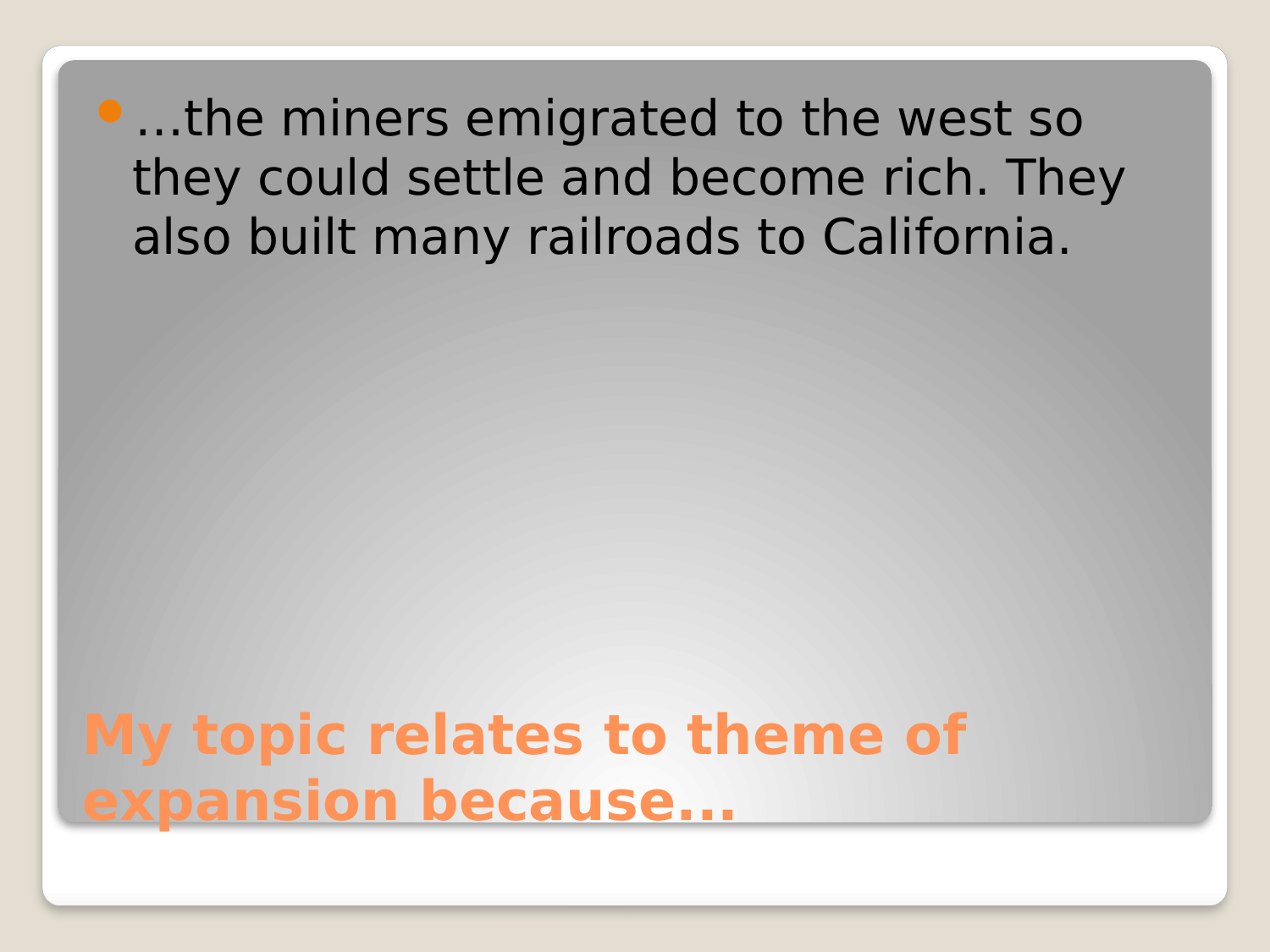

…the miners emigrated to the west so they could settle and become rich. They also built many railroads to California.
# My topic relates to theme of expansion because...